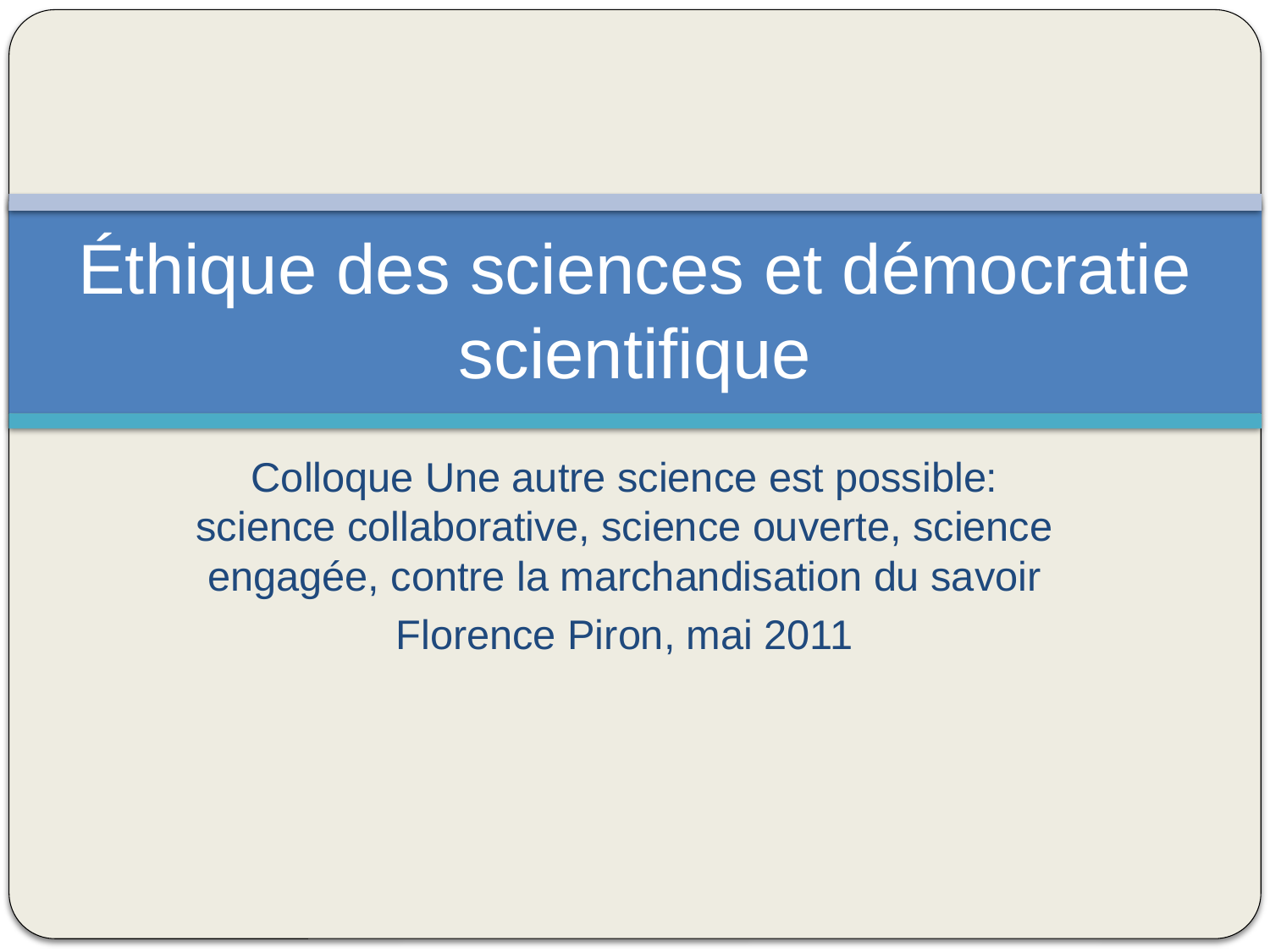

# Éthique des sciences et démocratie scientifique
Colloque Une autre science est possible: science collaborative, science ouverte, science engagée, contre la marchandisation du savoir
Florence Piron, mai 2011